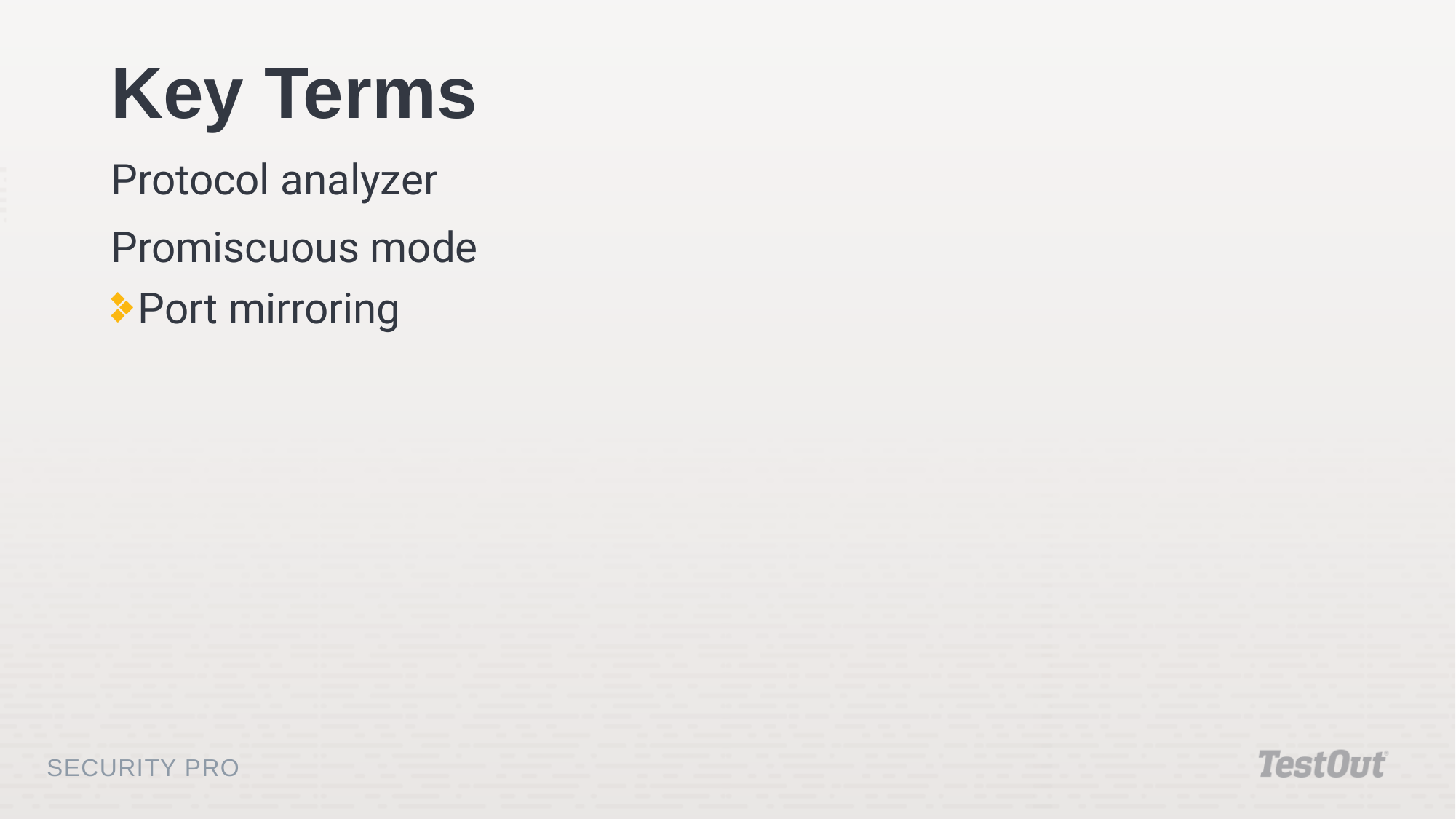

# Key Terms
Protocol analyzer
Promiscuous mode
Port mirroring
Security Pro